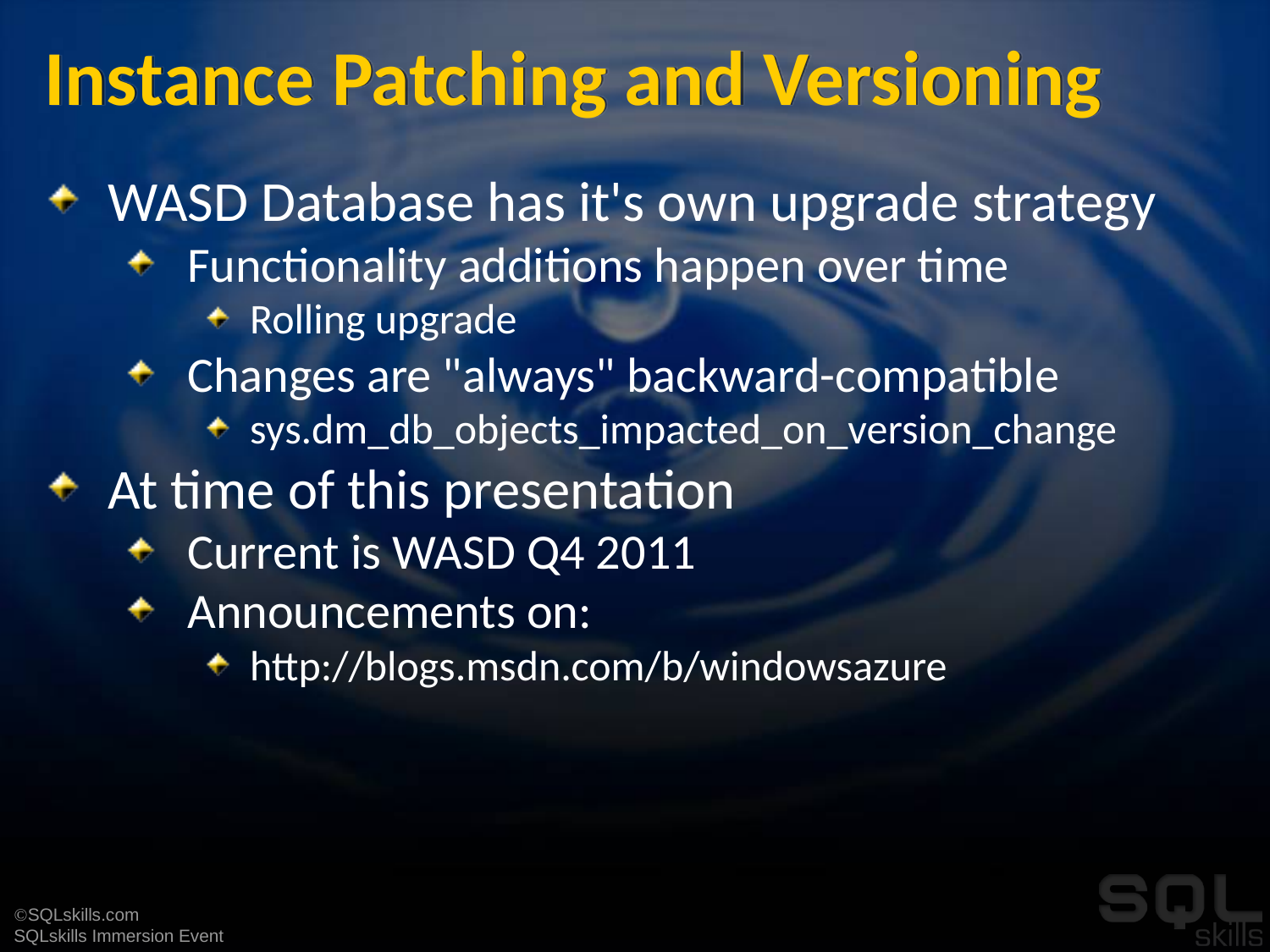

# Instance Patching and Versioning
WASD Database has it's own upgrade strategy
Functionality additions happen over time
Rolling upgrade
Changes are "always" backward-compatible
sys.dm_db_objects_impacted_on_version_change
At time of this presentation
Current is WASD Q4 2011
Announcements on:
http://blogs.msdn.com/b/windowsazure